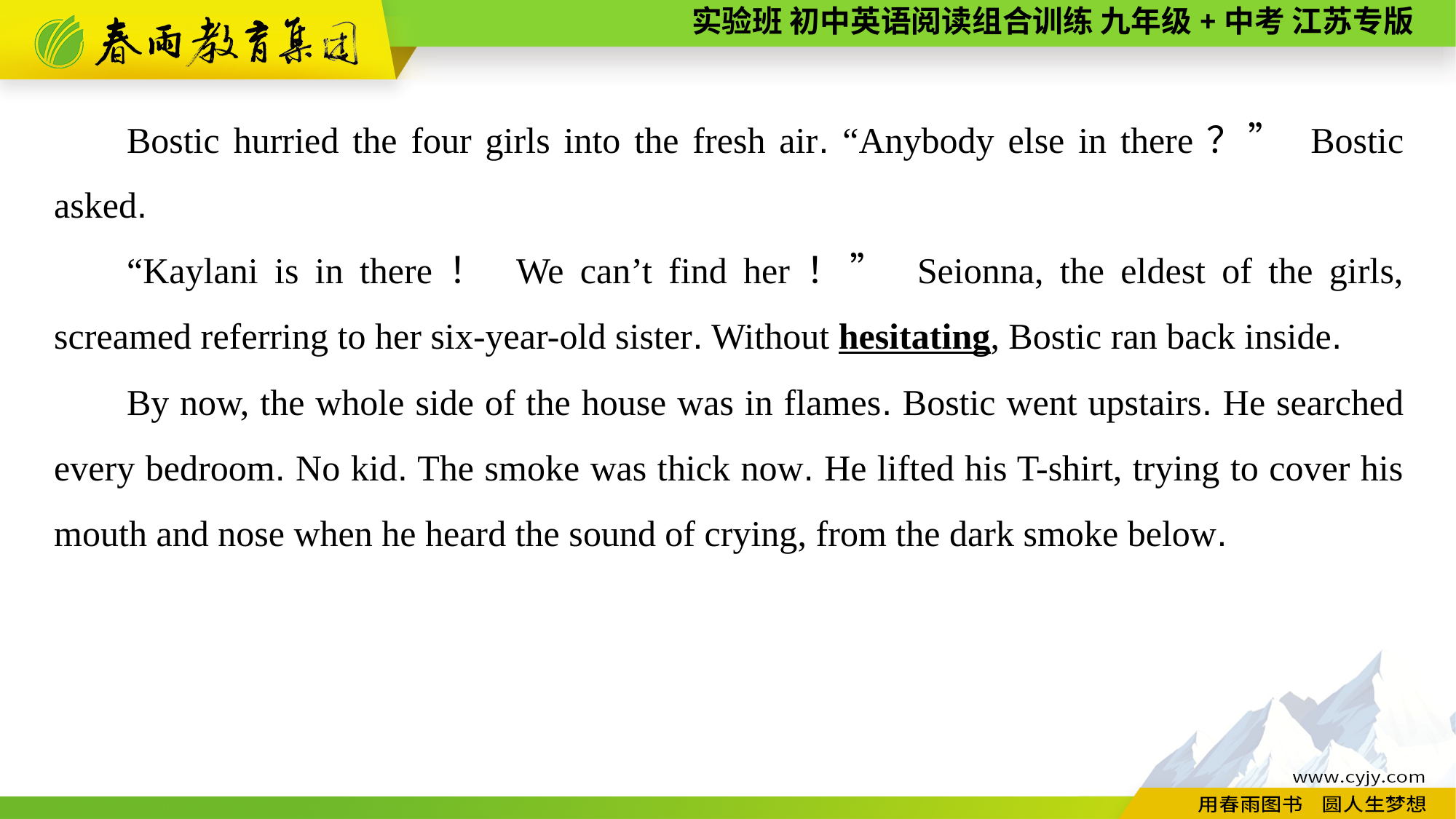

Bostic hurried the four girls into the fresh air. “Anybody else in there？” Bostic asked.
“Kaylani is in there！ We can’t find her！” Seionna, the eldest of the girls, screamed referring to her six-year-old sister. Without hesitating, Bostic ran back inside.
By now, the whole side of the house was in flames. Bostic went upstairs. He searched every bedroom. No kid. The smoke was thick now. He lifted his T-shirt, trying to cover his mouth and nose when he heard the sound of crying, from the dark smoke below.